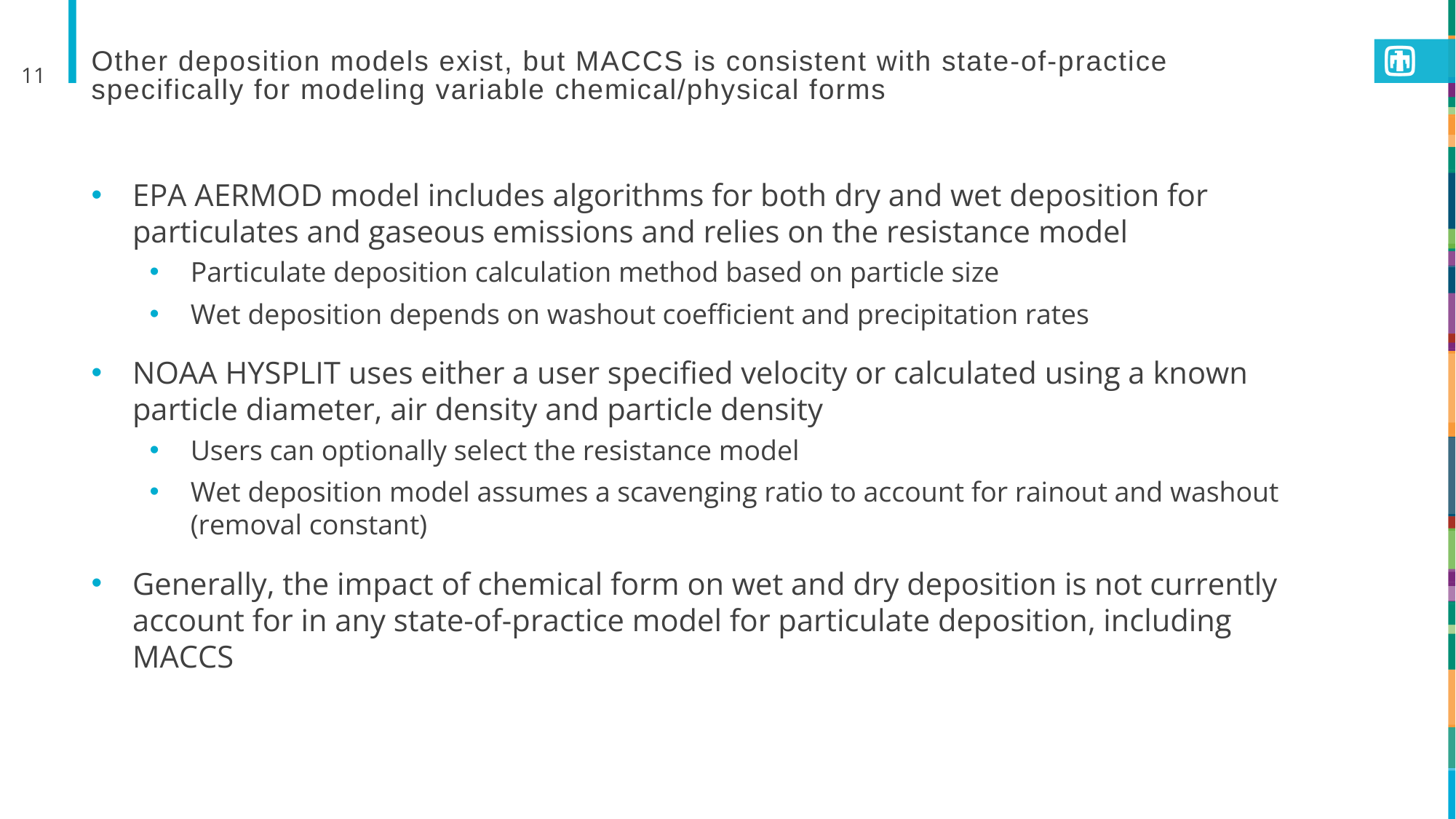

11
# Other deposition models exist, but MACCS is consistent with state-of-practice specifically for modeling variable chemical/physical forms
EPA AERMOD model includes algorithms for both dry and wet deposition for particulates and gaseous emissions and relies on the resistance model
Particulate deposition calculation method based on particle size
Wet deposition depends on washout coefficient and precipitation rates
NOAA HYSPLIT uses either a user specified velocity or calculated using a known particle diameter, air density and particle density
Users can optionally select the resistance model
Wet deposition model assumes a scavenging ratio to account for rainout and washout (removal constant)
Generally, the impact of chemical form on wet and dry deposition is not currently account for in any state-of-practice model for particulate deposition, including MACCS